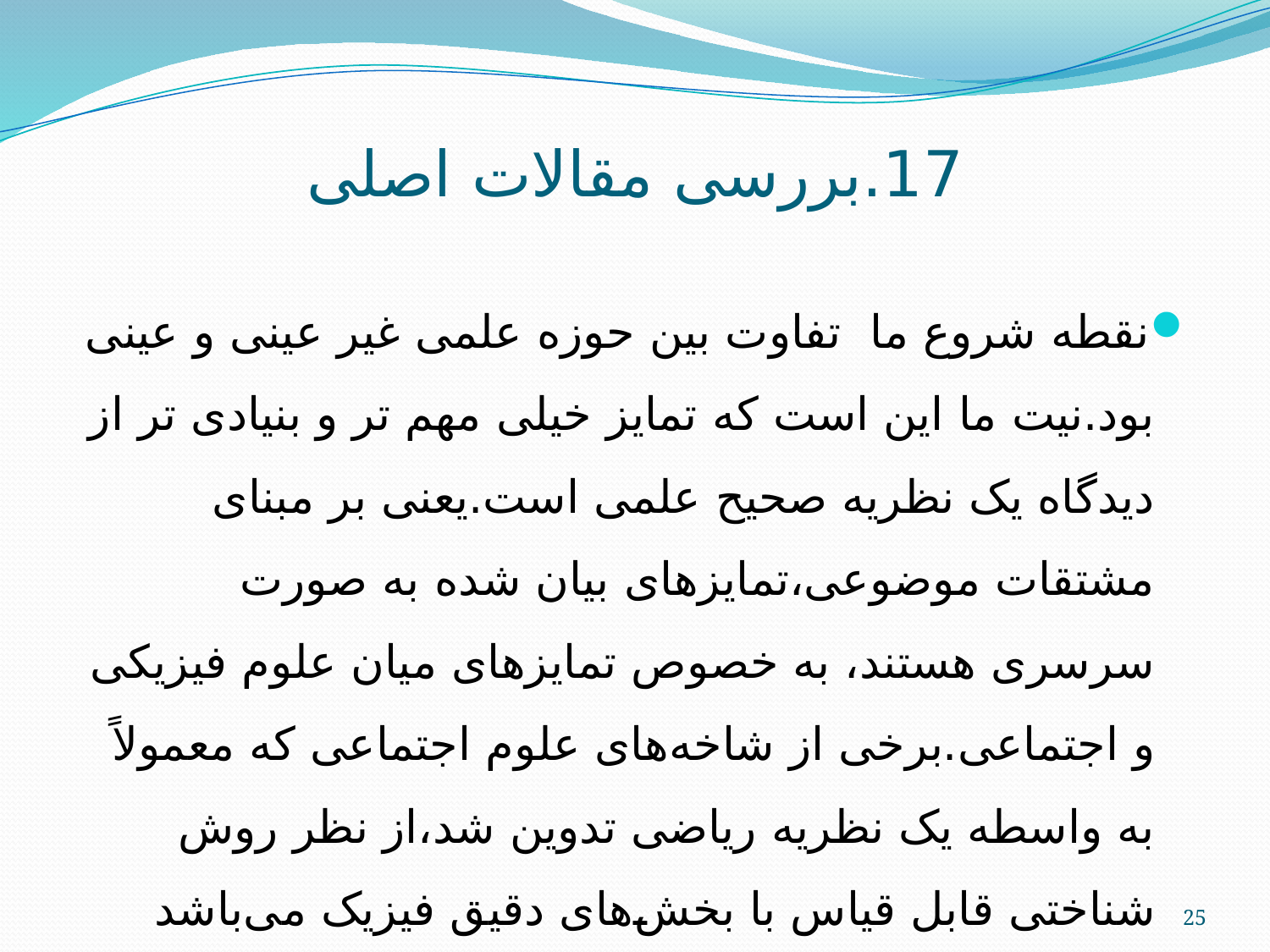

# 17.بررسی مقالات اصلی
نقطه شروع ما  تفاوت بین حوزه علمی غیر عینی و عینی بود.نیت ما این است که تمایز خیلی مهم تر و بنیادی تر از دیدگاه یک نظریه صحیح علمی است.یعنی بر مبنای مشتقات موضوعی،تمایزهای بیان شده به صورت سرسری هستند، به خصوص تمایزهای میان علوم فیزیکی و اجتماعی.برخی از شاخه‌های علوم اجتماعی که معمولاً به واسطه یک نظریه ریاضی تدوین شد،از نظر روش شناختی قابل قیاس با بخش‌های دقیق فیزیک می‌باشد
25